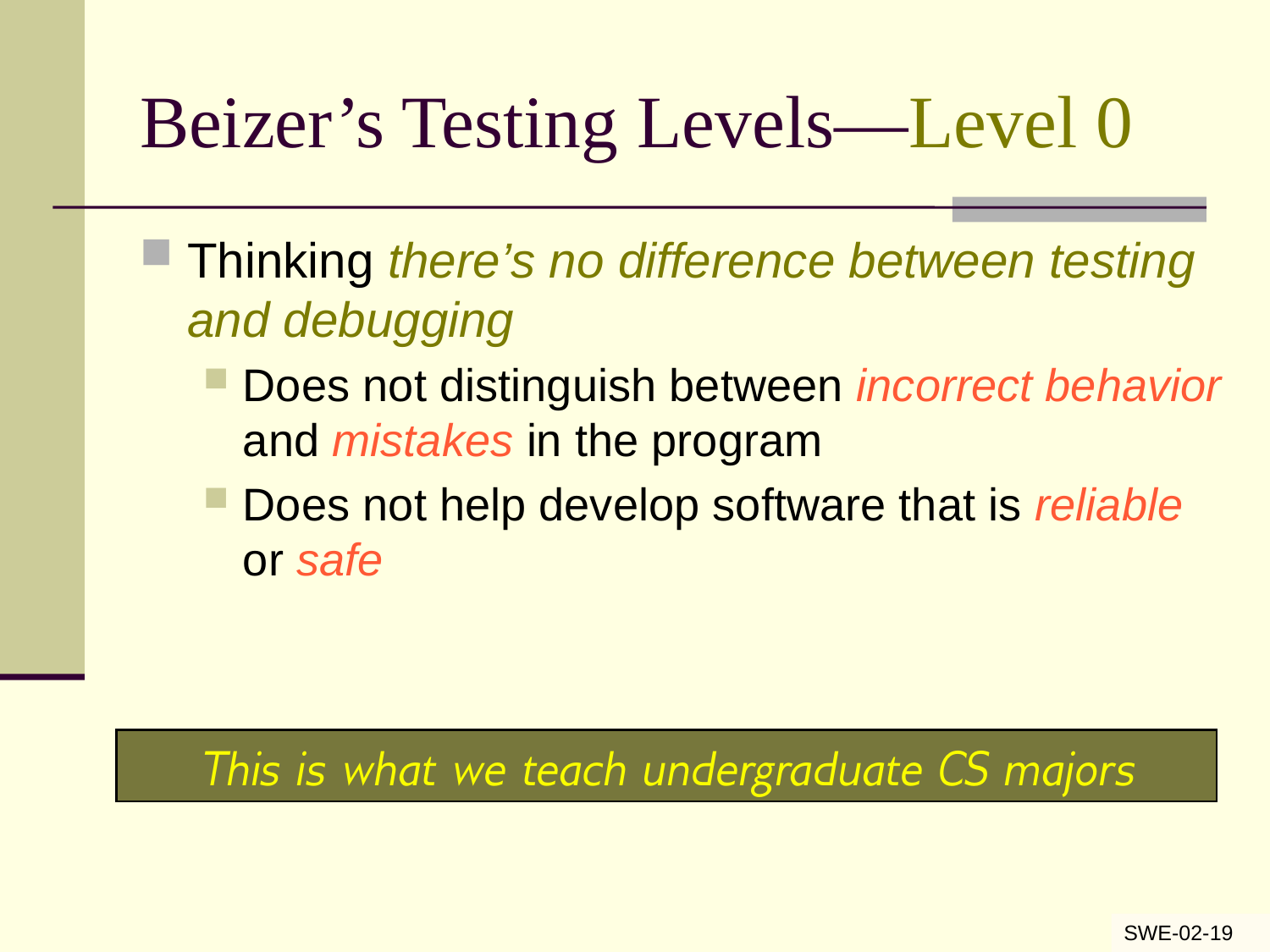

# Beizer’s Testing Levels—Level 0
Thinking there’s no difference between testing and debugging
Does not distinguish between incorrect behavior and mistakes in the program
Does not help develop software that is reliable or safe
This is what we teach undergraduate CS majors